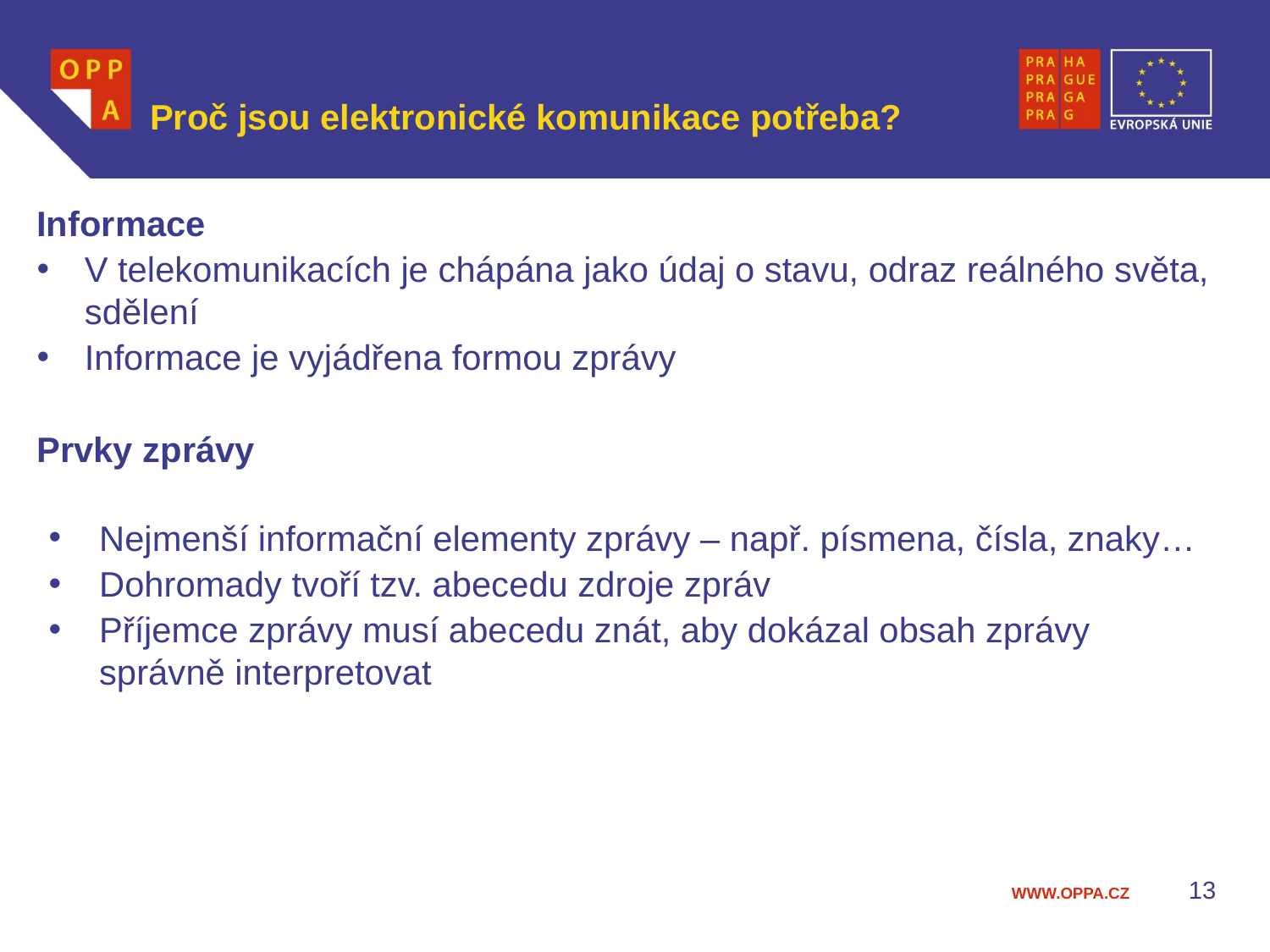

# Proč jsou elektronické komunikace potřeba?
Informace
V telekomunikacích je chápána jako údaj o stavu, odraz reálného světa, sdělení
Informace je vyjádřena formou zprávy

Prvky zprávy
Nejmenší informační elementy zprávy – např. písmena, čísla, znaky…
Dohromady tvoří tzv. abecedu zdroje zpráv
Příjemce zprávy musí abecedu znát, aby dokázal obsah zprávy       správně interpretovat
13